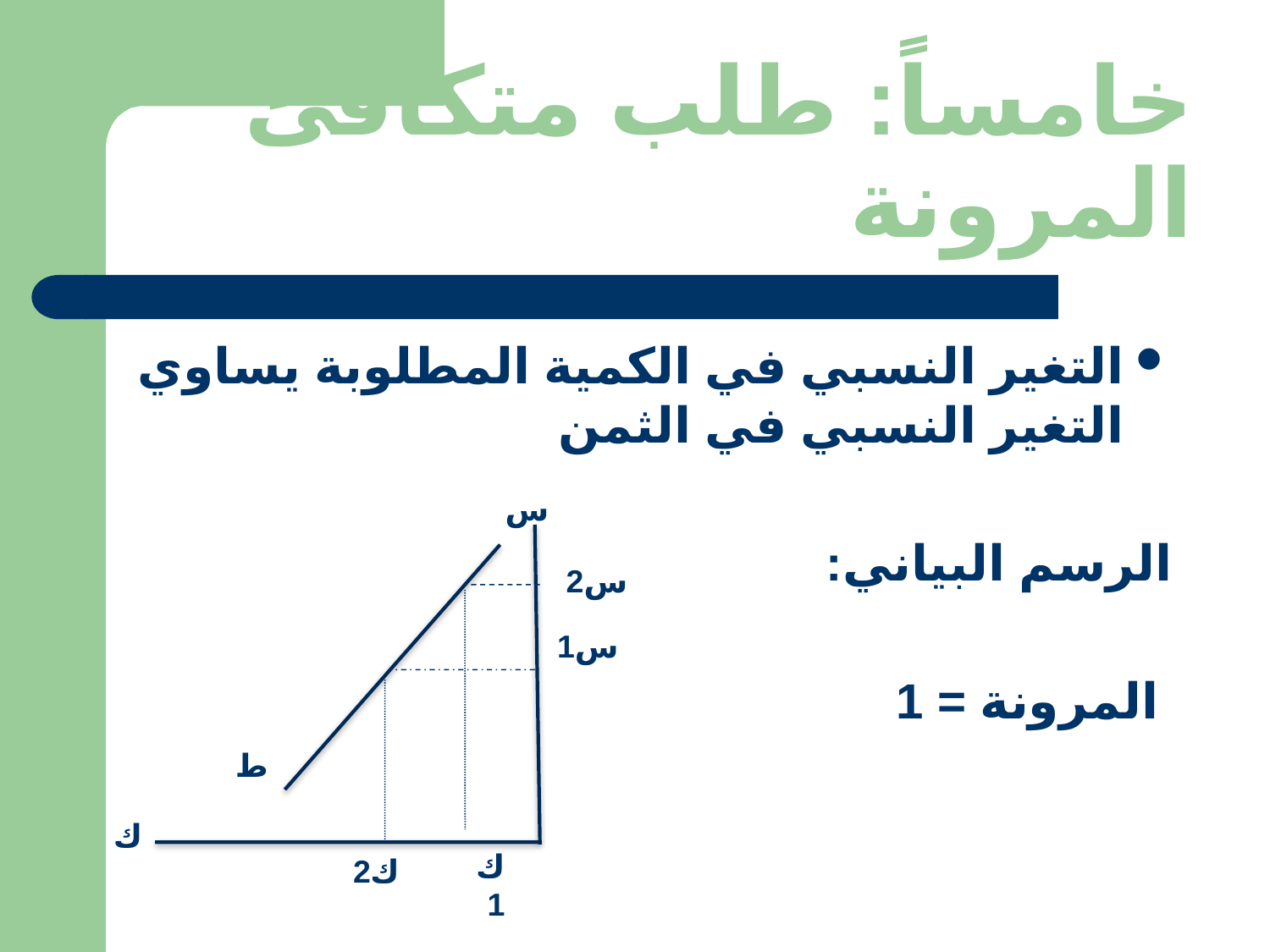

# خامساً: طلب متكافئ المرونة
التغير النسبي في الكمية المطلوبة يساوي التغير النسبي في الثمن

الرسم البياني:

 المرونة = 1
س

س2

س1

ط
ك
ك1

ك2